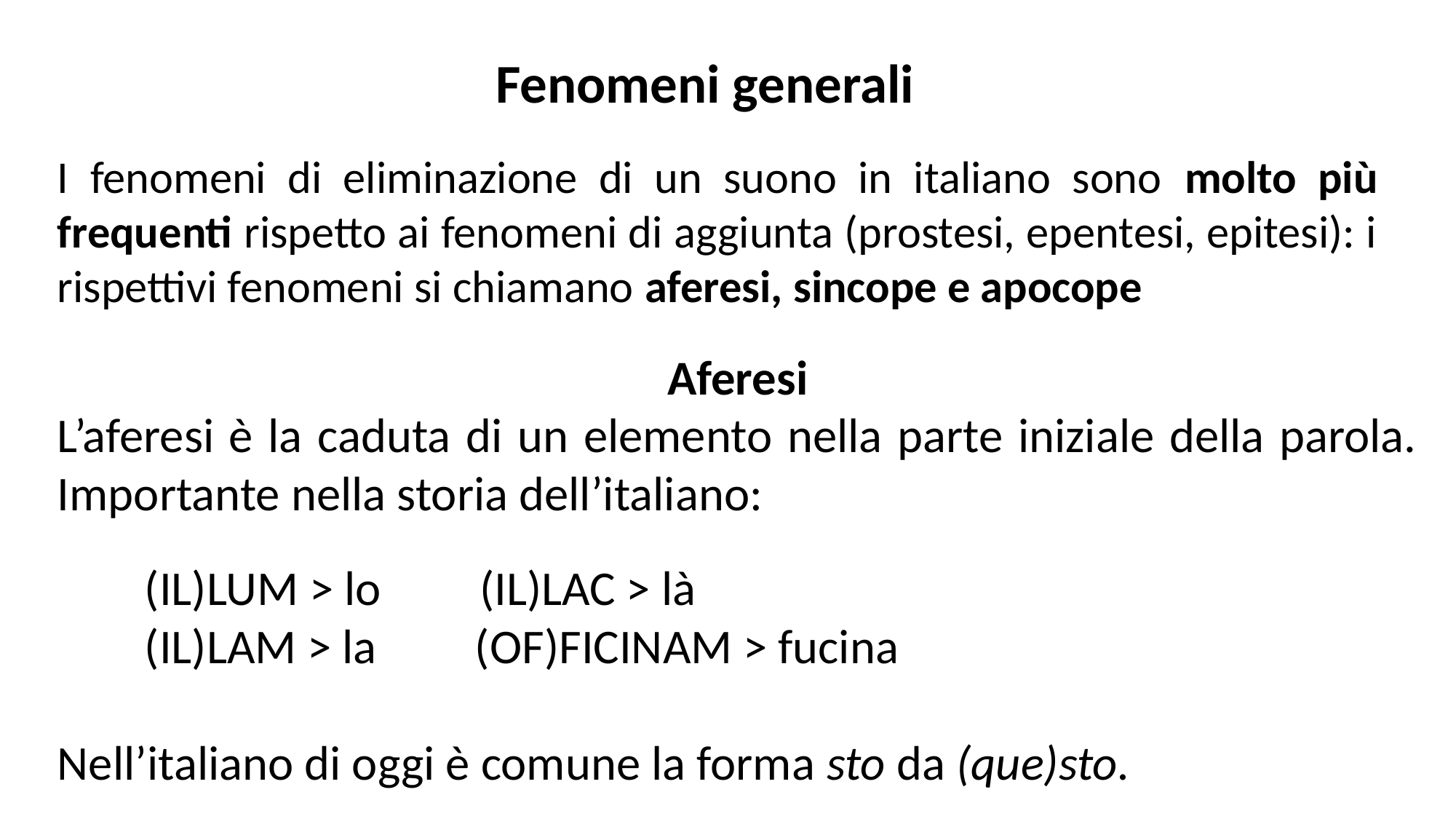

Fenomeni generali
I fenomeni di eliminazione di un suono in italiano sono molto più frequenti rispetto ai fenomeni di aggiunta (prostesi, epentesi, epitesi): i rispettivi fenomeni si chiamano aferesi, sincope e apocope
Aferesi
L’aferesi è la caduta di un elemento nella parte iniziale della parola. Importante nella storia dell’italiano:

        (IL)LUM > lo         (IL)LAC > là
        (IL)LAM > la         (OF)FICINAM > fucina

Nell’italiano di oggi è comune la forma sto da (que)sto.